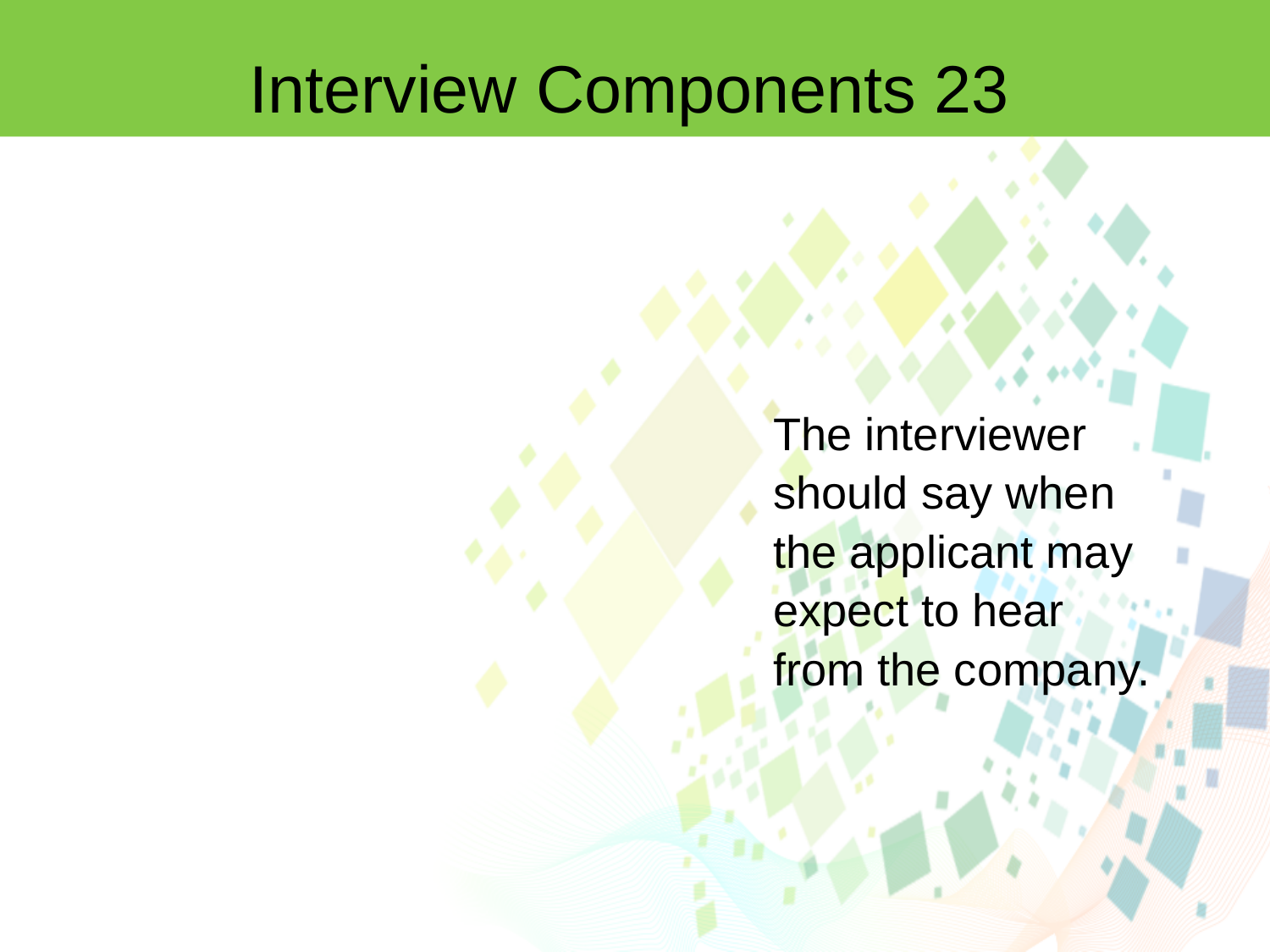

Interview Components 23
The interviewer should say when the applicant may expect to hear from the company.